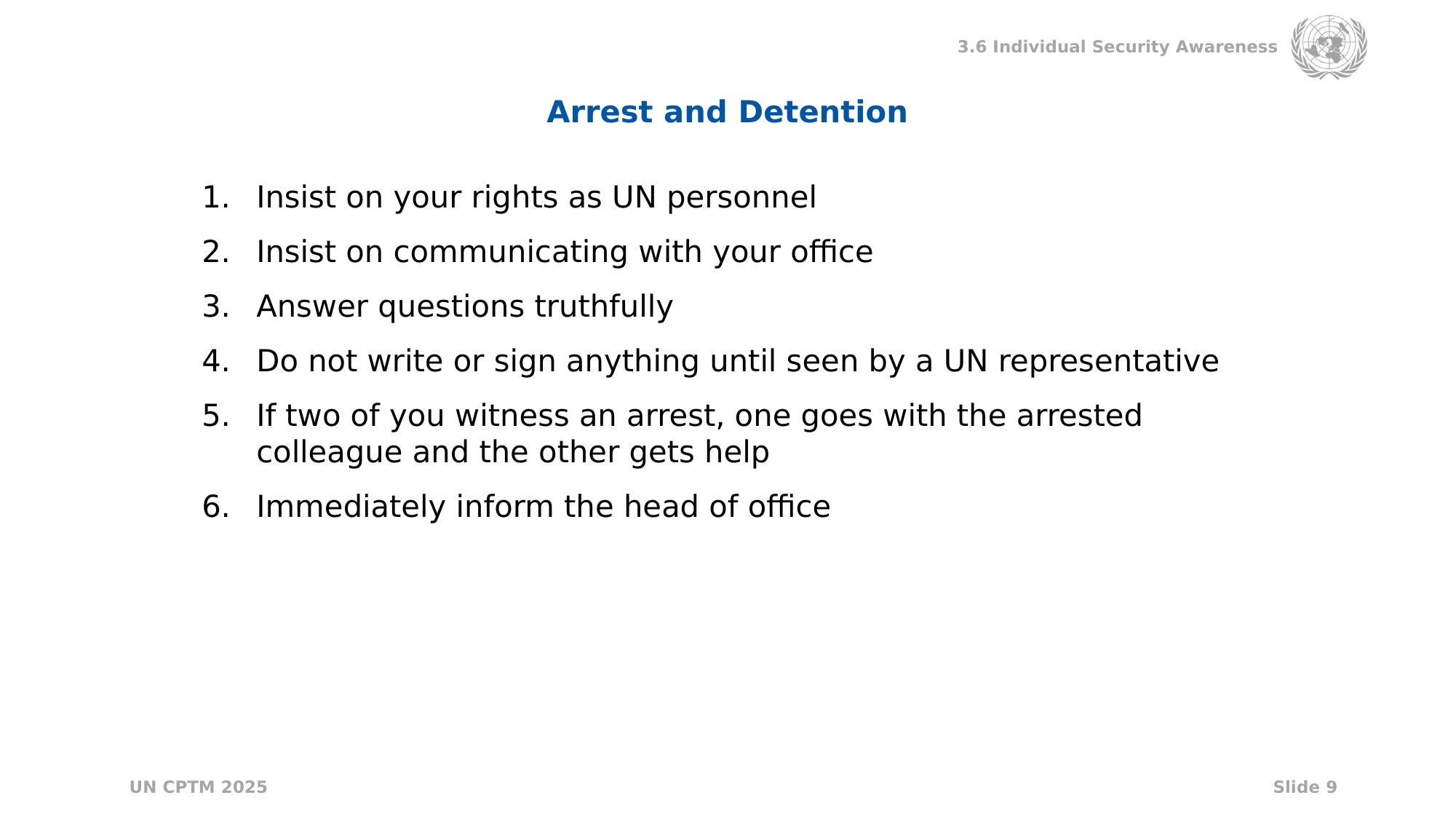

Arrest and Detention
Insist on your rights as UN personnel
Insist on communicating with your office
Answer questions truthfully
Do not write or sign anything until seen by a UN representative
If two of you witness an arrest, one goes with the arrested colleague and the other gets help
Immediately inform the head of office